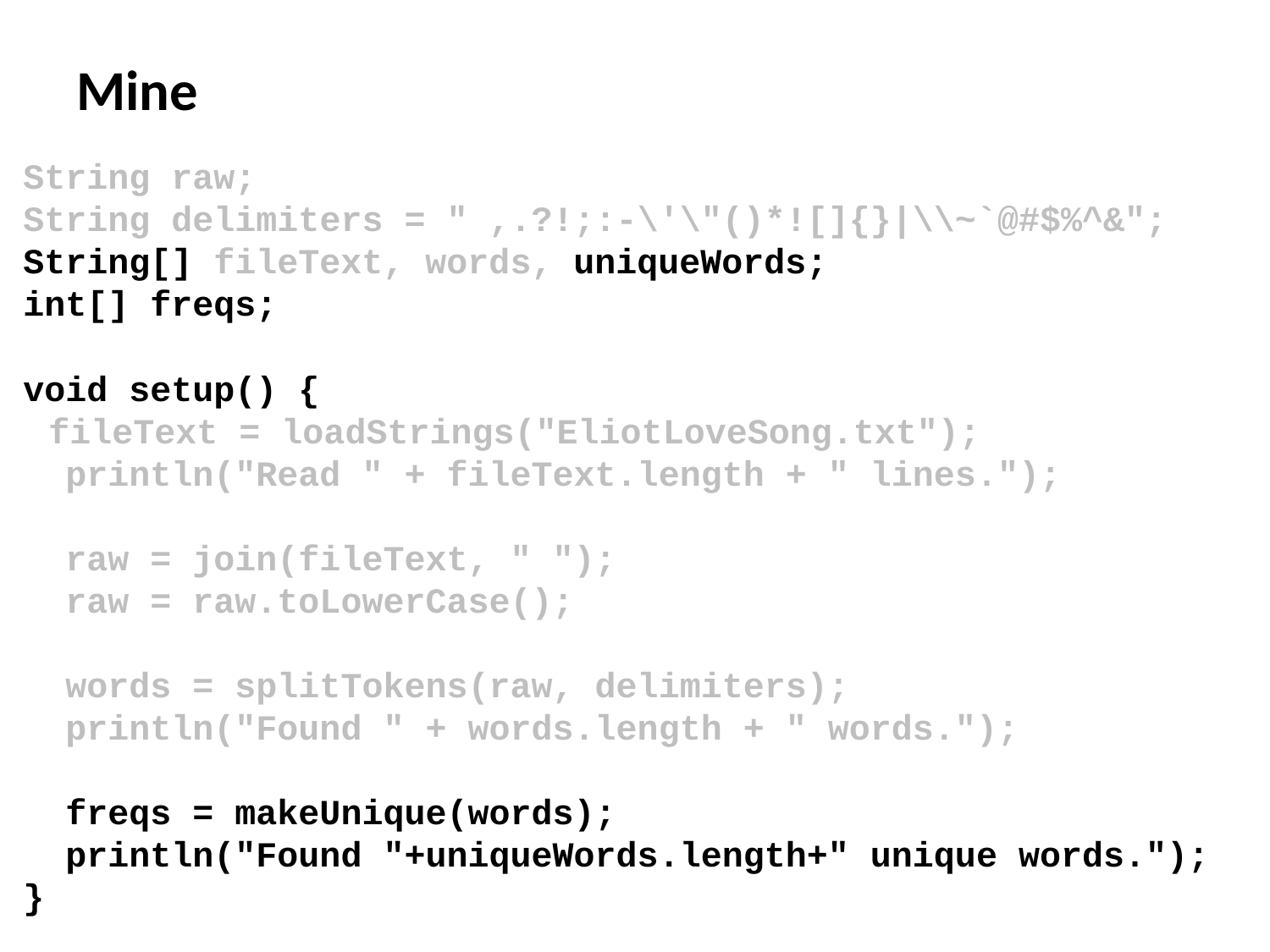

# Mine
String raw;
String delimiters = " ,.?!;:-\'\"()*![]{}|\\~`@#$%^&";
String[] fileText, words, uniqueWords;
int[] freqs;

void setup() {
  fileText = loadStrings("EliotLoveSong.txt");
  println("Read " + fileText.length + " lines.");

  raw = join(fileText, " ");
  raw = raw.toLowerCase();

  words = splitTokens(raw, delimiters);
  println("Found " + words.length + " words.");

  freqs = makeUnique(words);
  println("Found "+uniqueWords.length+" unique words.");
}